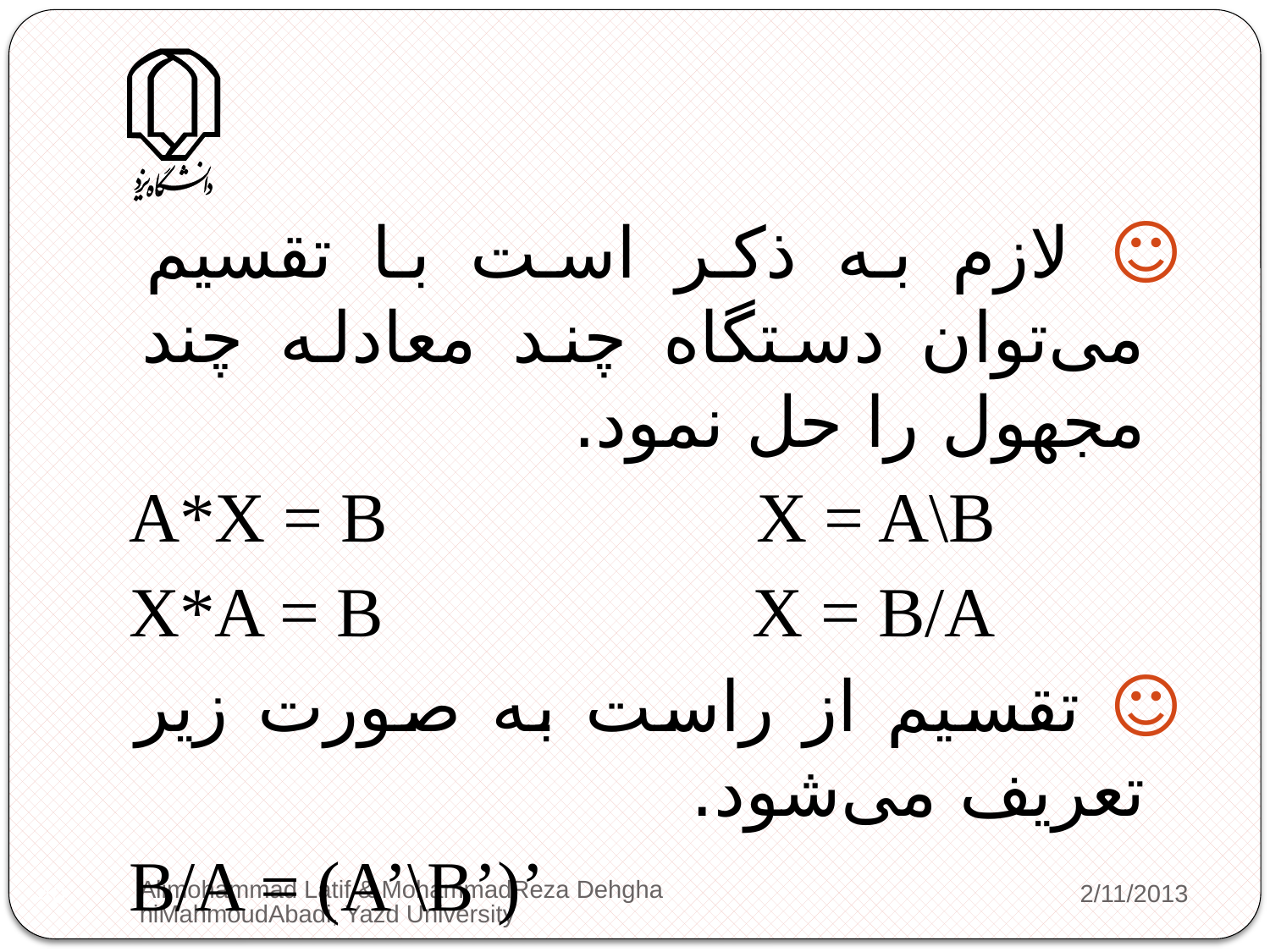

☺ لازم به ذکر است با تقسیم می‌توان دستگاه چند معادله چند مجهول را حل نمود.
A*X = B                     X = A\B
X*A = B                     X = B/A
☺ تقسیم از راست به صورت زیر تعریف می‌شود.
B/A = (A’\B’)’
Alimohammad Latif & MohammadReza DehghaniMahmoudAbadi, Yazd University
2/11/2013
40